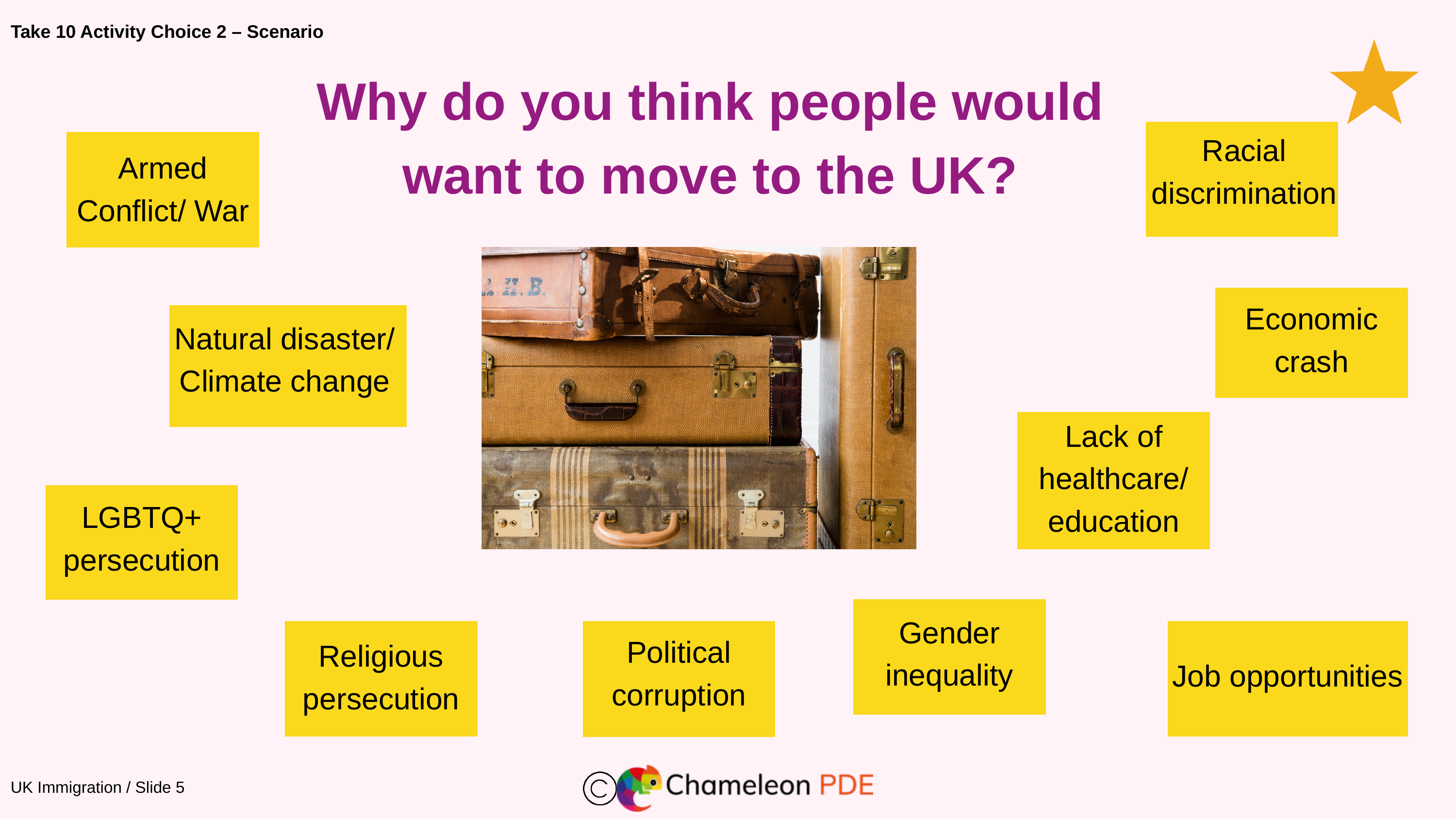

Take 10 Activity Choice 2 – Scenario

Why do you think people would want to move to the UK?

Racial discrimination

Armed Conflict/ War

Economic crash

Natural disaster/ Climate change

Lack of healthcare/
education

LGBTQ+ persecution

Gender inequality

Religious persecution

Political corruption

Job opportunities

UK Immigration / Slide 5